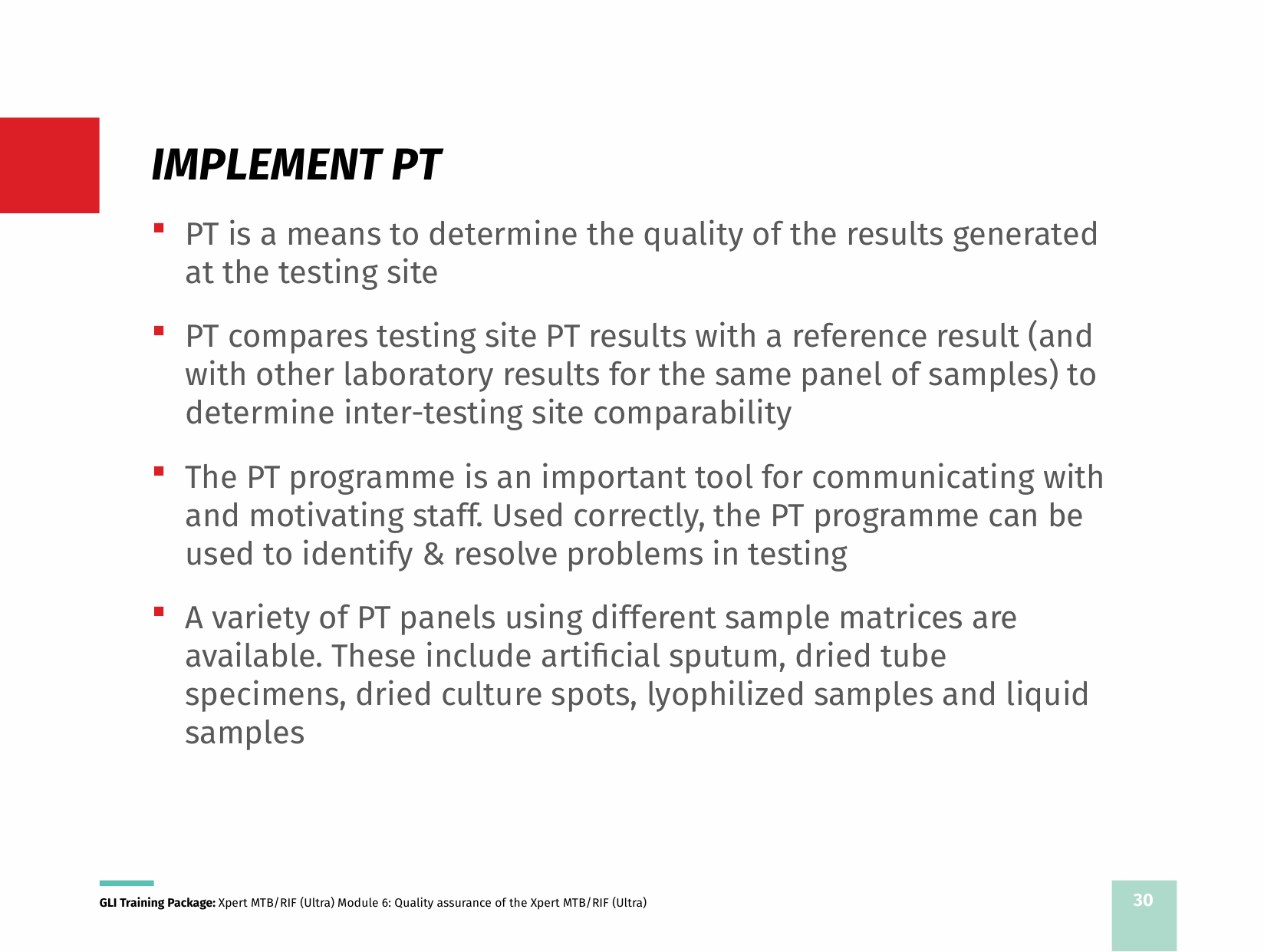

# IMPLEMENT PT
PT is a means to determine the quality of the results generated at the testing site
PT compares testing site PT results with a reference result (and with other laboratory results for the same panel of samples) to determine inter-testing site comparability
The PT programme is an important tool for communicating with and motivating staff. Used correctly, the PT programme can be used to identify & resolve problems in testing
A variety of PT panels using different sample matrices are available. These include artificial sputum, dried tube specimens, dried culture spots, lyophilized samples and liquid samples